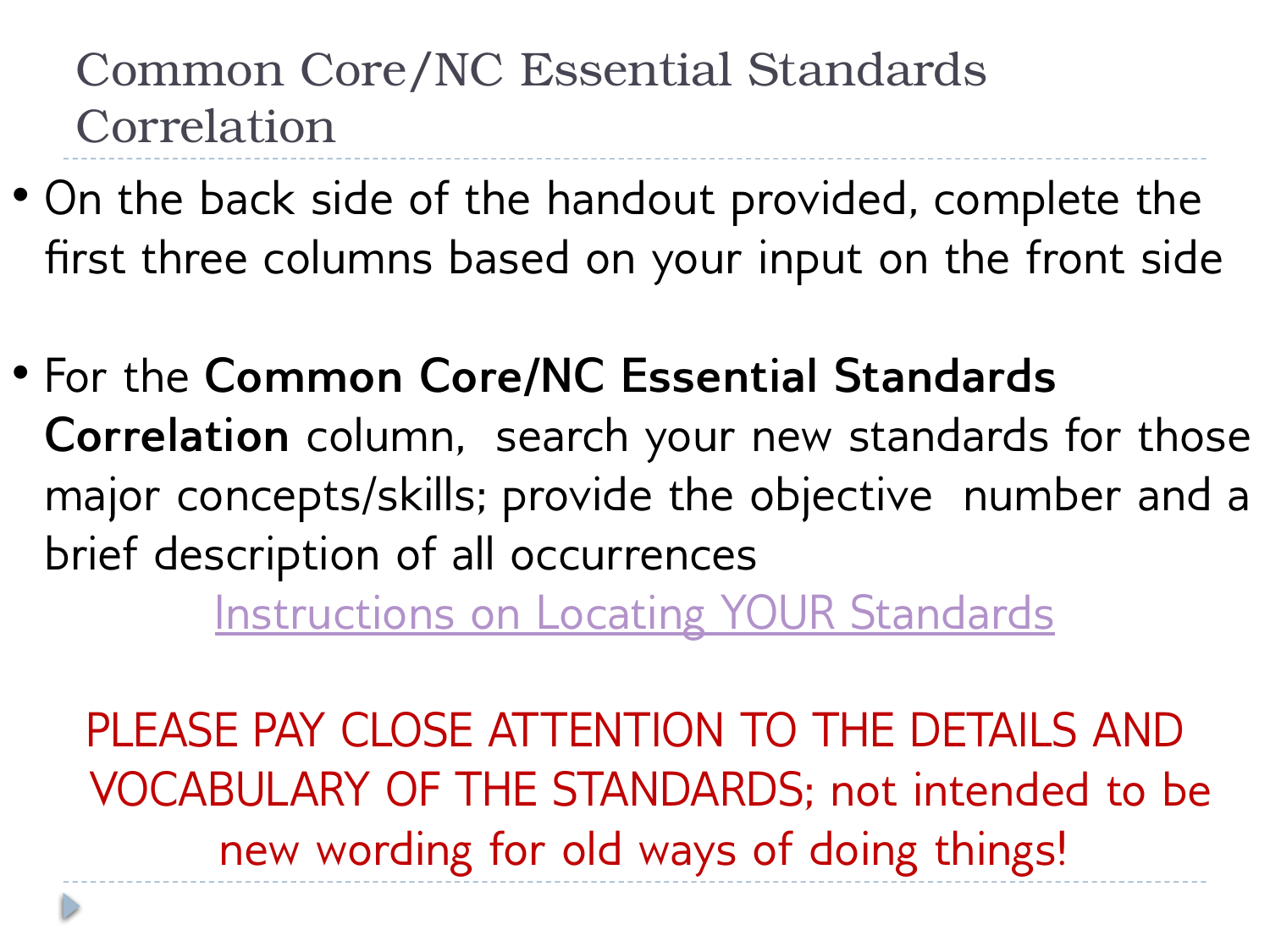

# Common Core/NC Essential Standards Correlation
On the back side of the handout provided, complete the first three columns based on your input on the front side

For the Common Core/NC Essential Standards Correlation column,  search your new standards for those major concepts/skills; provide the objective  number and a brief description of all occurrences
Instructions on Locating YOUR Standards

PLEASE PAY CLOSE ATTENTION TO THE DETAILS AND VOCABULARY OF THE STANDARDS; not intended to be new wording for old ways of doing things!